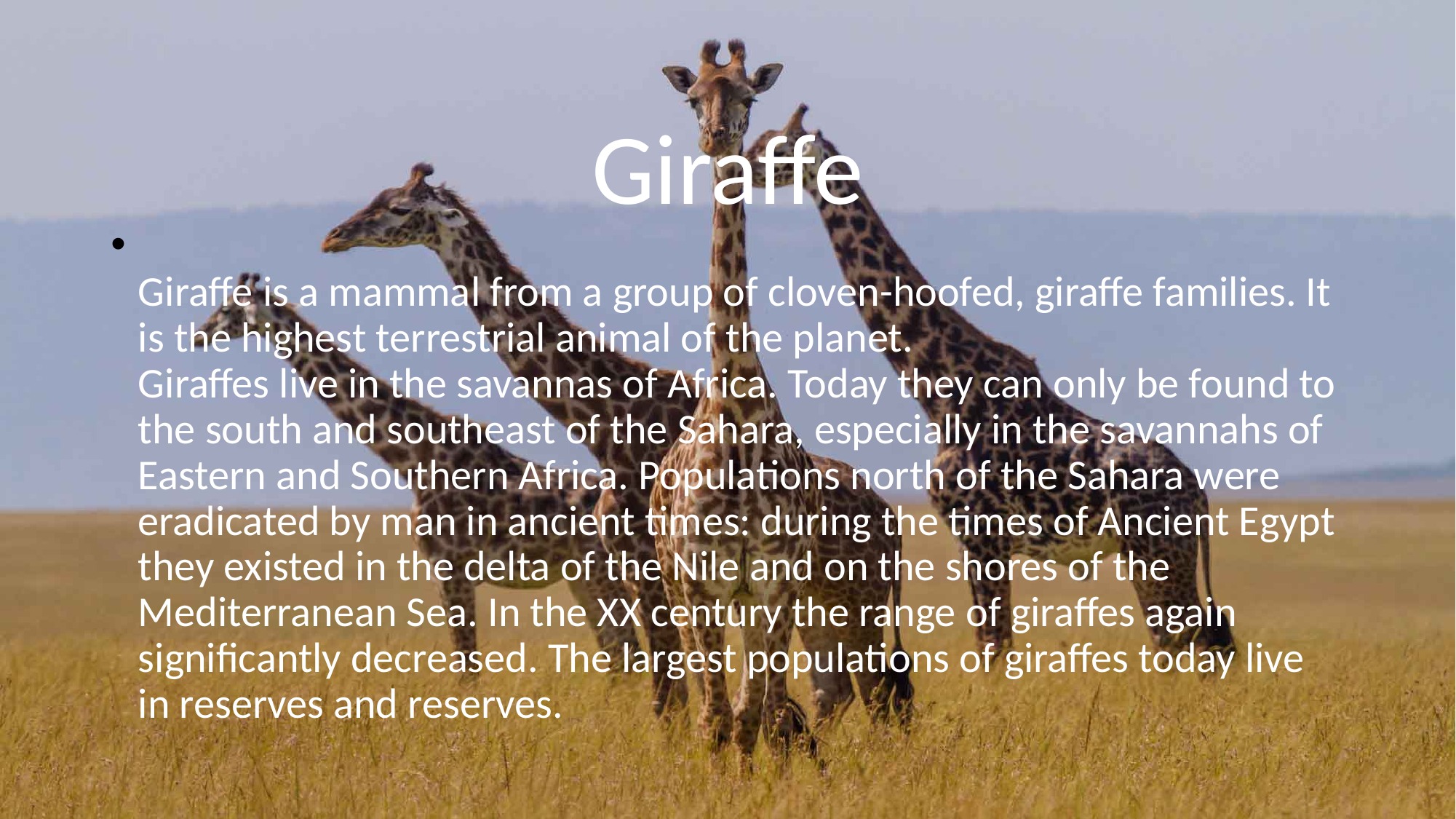

# Giraffe
Giraffe is a mammal from a group of cloven-hoofed, giraffe families. It is the highest terrestrial animal of the planet.
Giraffes live in the savannas of Africa. Today they can only be found to the south and southeast of the Sahara, especially in the savannahs of Eastern and Southern Africa. Populations north of the Sahara were eradicated by man in ancient times: during the times of Ancient Egypt they existed in the delta of the Nile and on the shores of the Mediterranean Sea. In the XX century the range of giraffes again significantly decreased. The largest populations of giraffes today live in reserves and reserves.